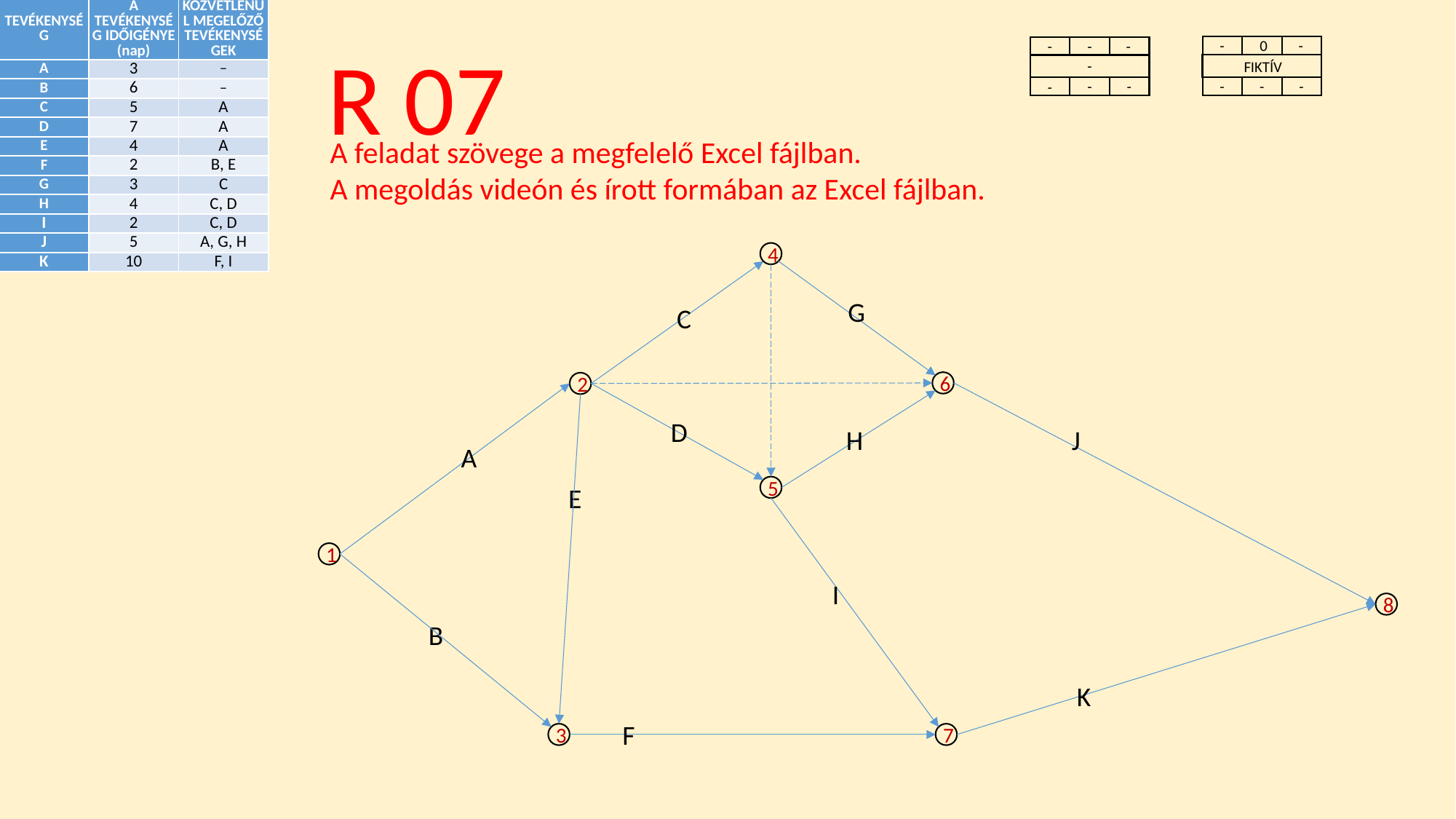

| TEVÉKENYSÉG | A TEVÉKENYSÉG IDŐIGÉNYE (nap) | KÖZVETLENÜL MEGELŐZŐ TEVÉKENYSÉGEK |
| --- | --- | --- |
| A | 3 | – |
| B | 6 | – |
| C | 5 | A |
| D | 7 | A |
| E | 4 | A |
| F | 2 | B, E |
| G | 3 | C |
| H | 4 | C, D |
| I | 2 | C, D |
| J | 5 | A, G, H |
| K | 10 | F, I |
R 07
-
0
-

FIKTÍV
-
-
-
-
-
-

-
-
-
-
A feladat szövege a megfelelő Excel fájlban.
A megoldás videón és írott formában az Excel fájlban.
4
G
C
6
2
D
H
J
A
E
5
1
I
8
B
K
F
3
7